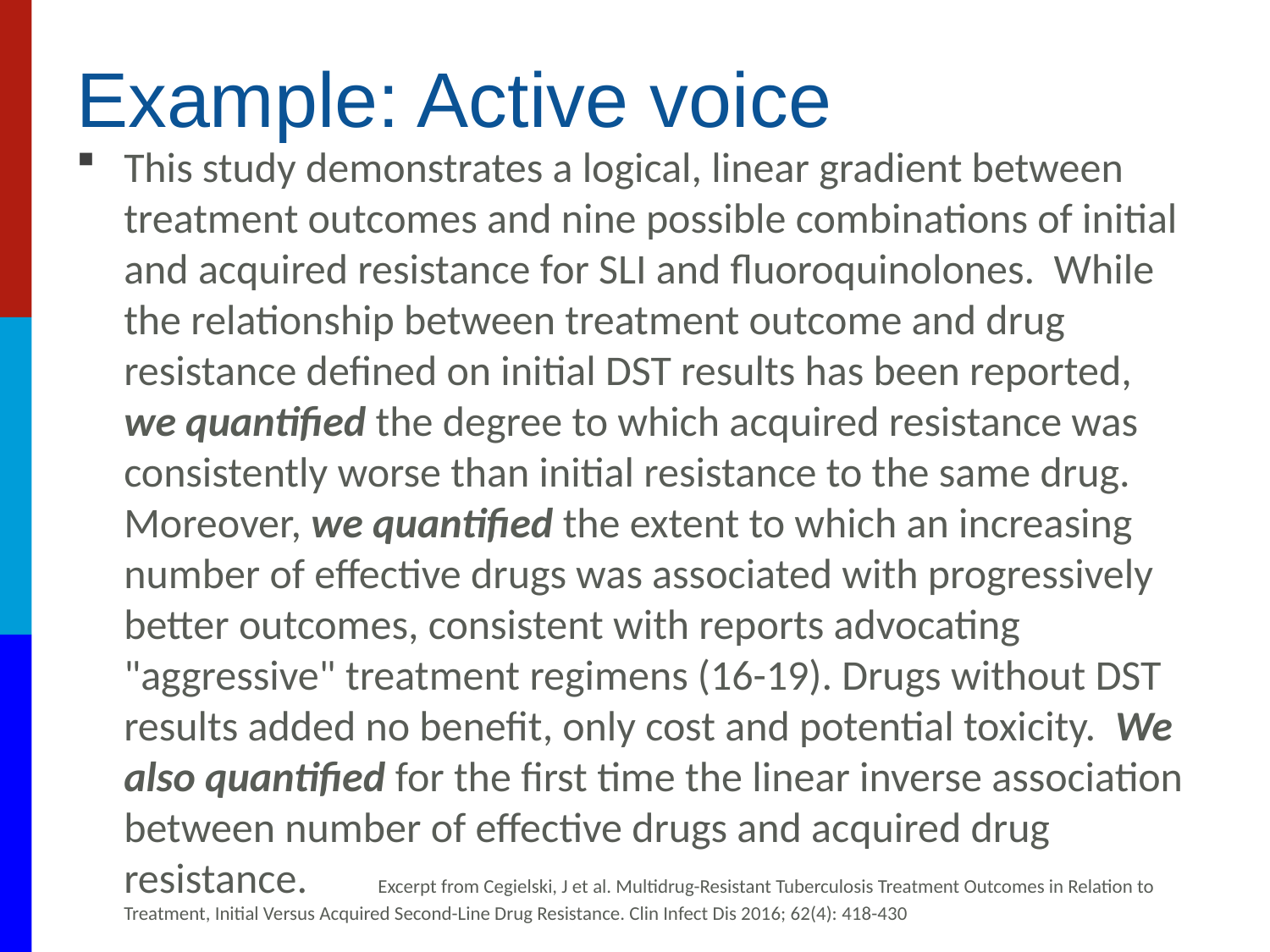

# Example: Active voice
This study demonstrates a logical, linear gradient between treatment outcomes and nine possible combinations of initial and acquired resistance for SLI and fluoroquinolones.  While the relationship between treatment outcome and drug resistance defined on initial DST results has been reported, we quantified the degree to which acquired resistance was consistently worse than initial resistance to the same drug.  Moreover, we quantified the extent to which an increasing number of effective drugs was associated with progressively better outcomes, consistent with reports advocating "aggressive" treatment regimens (16-19). Drugs without DST results added no benefit, only cost and potential toxicity.  We also quantified for the first time the linear inverse association between number of effective drugs and acquired drug resistance. 	Excerpt from Cegielski, J et al. Multidrug-Resistant Tuberculosis Treatment Outcomes in Relation to Treatment, Initial Versus Acquired Second-Line Drug Resistance. Clin Infect Dis 2016; 62(4): 418-430